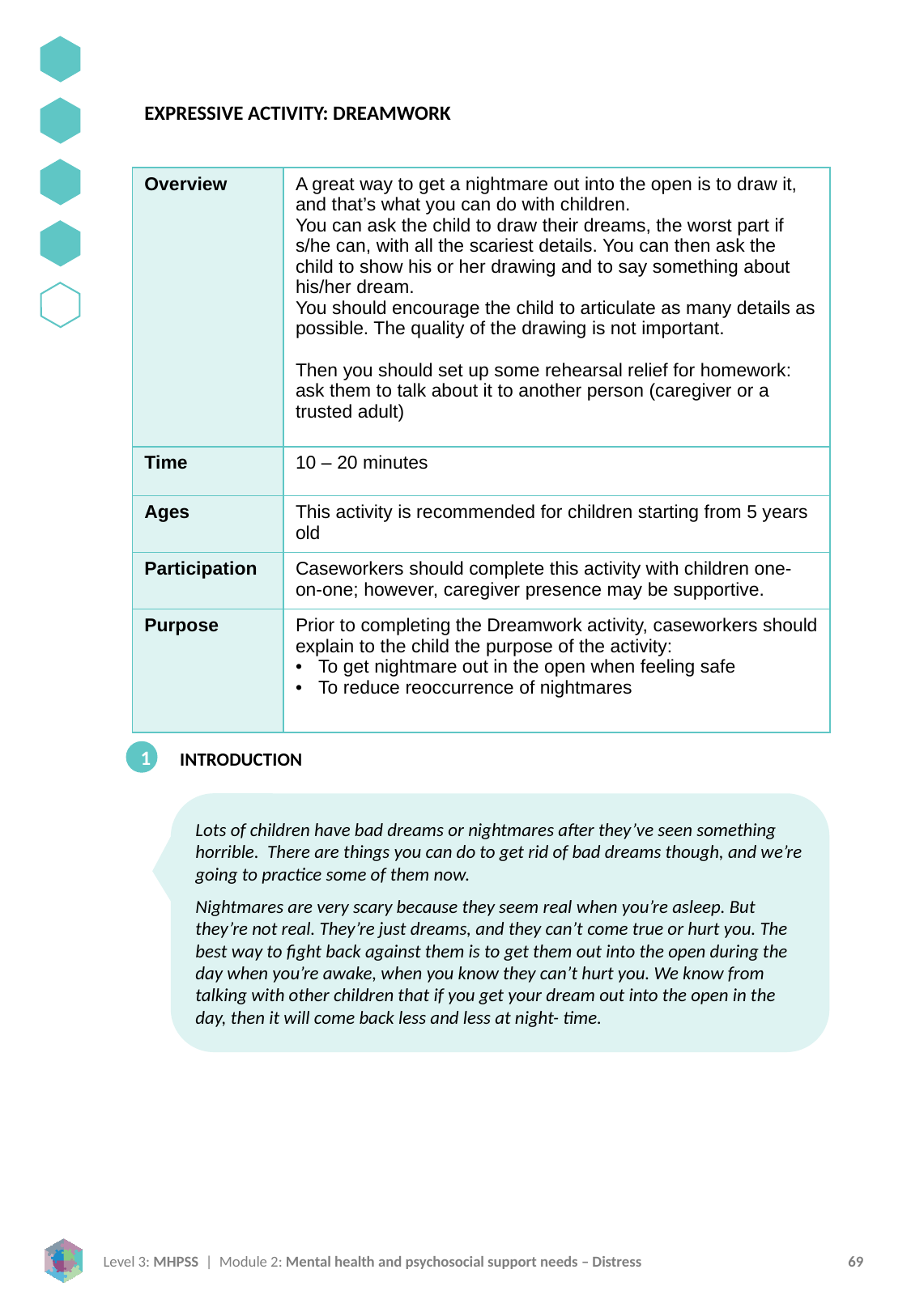

EXPRESSIVE ACTIVITY: DREAMWORK

| Overview | A great way to get a nightmare out into the open is to draw it, and that’s what you can do with children. You can ask the child to draw their dreams, the worst part if s/he can, with all the scariest details. You can then ask the child to show his or her drawing and to say something about his/her dream. You should encourage the child to articulate as many details as possible. The quality of the drawing is not important. Then you should set up some rehearsal relief for homework: ask them to talk about it to another person (caregiver or a trusted adult) |
| --- | --- |
| Time | 10 – 20 minutes |
| Ages | This activity is recommended for children starting from 5 years old |
| Participation | Caseworkers should complete this activity with children one-on-one; however, caregiver presence may be supportive. |
| Purpose | Prior to completing the Dreamwork activity, caseworkers should explain to the child the purpose of the activity: To get nightmare out in the open when feeling safe To reduce reoccurrence of nightmares |

1
INTRODUCTION
Lots of children have bad dreams or nightmares after they’ve seen something horrible.  There are things you can do to get rid of bad dreams though, and we’re going to practice some of them now.
Nightmares are very scary because they seem real when you’re asleep. But they’re not real. They’re just dreams, and they can’t come true or hurt you. The best way to fight back against them is to get them out into the open during the day when you’re awake, when you know they can’t hurt you. We know from talking with other children that if you get your dream out into the open in the day, then it will come back less and less at night- time.